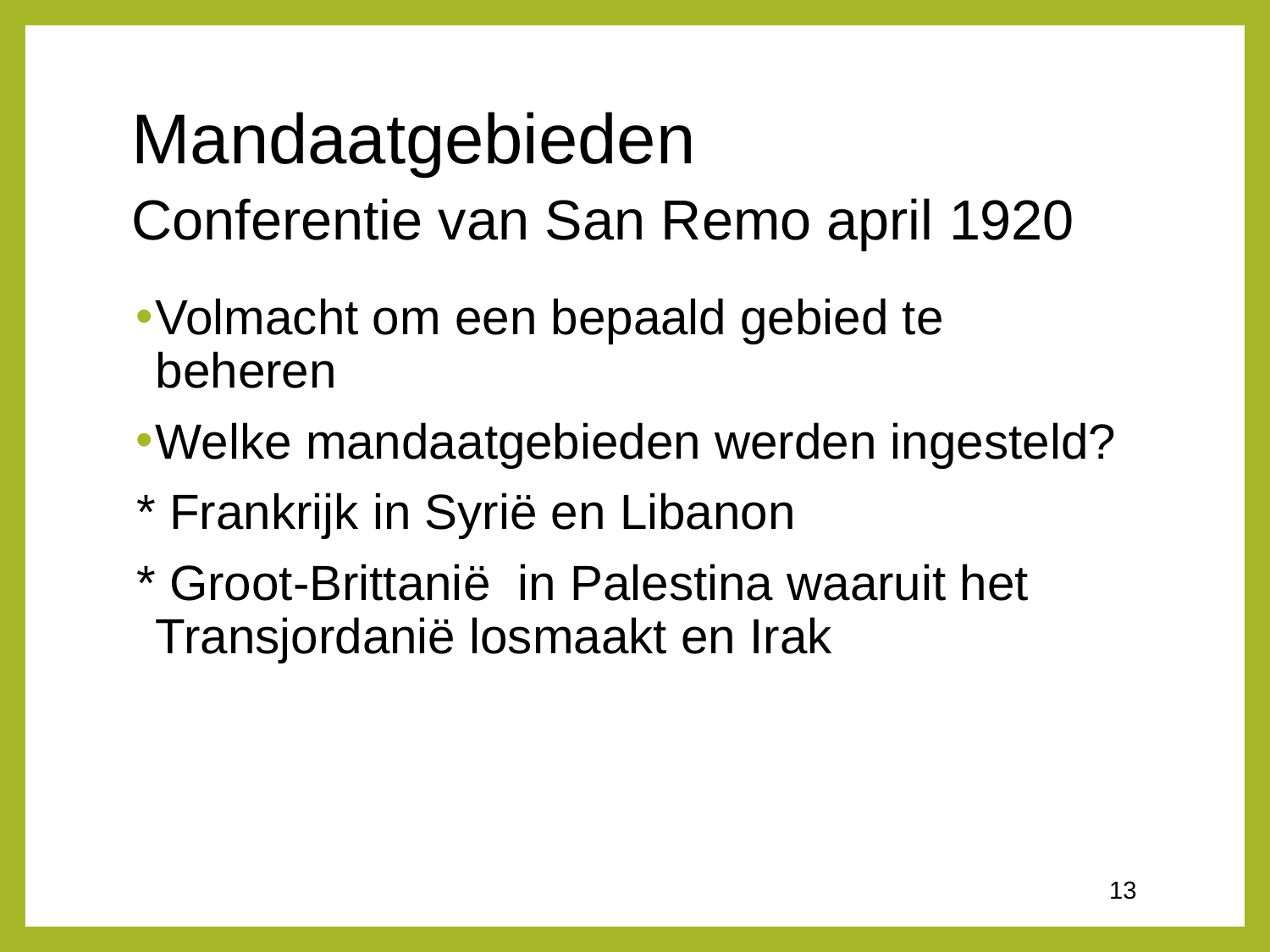

# Mandaatgebieden Conferentie van San Remo april 1920
Volmacht om een bepaald gebied te beheren
Welke mandaatgebieden werden ingesteld?
* Frankrijk in Syrië en Libanon
* Groot-Brittanië  in Palestina waaruit het Transjordanië losmaakt en Irak

13